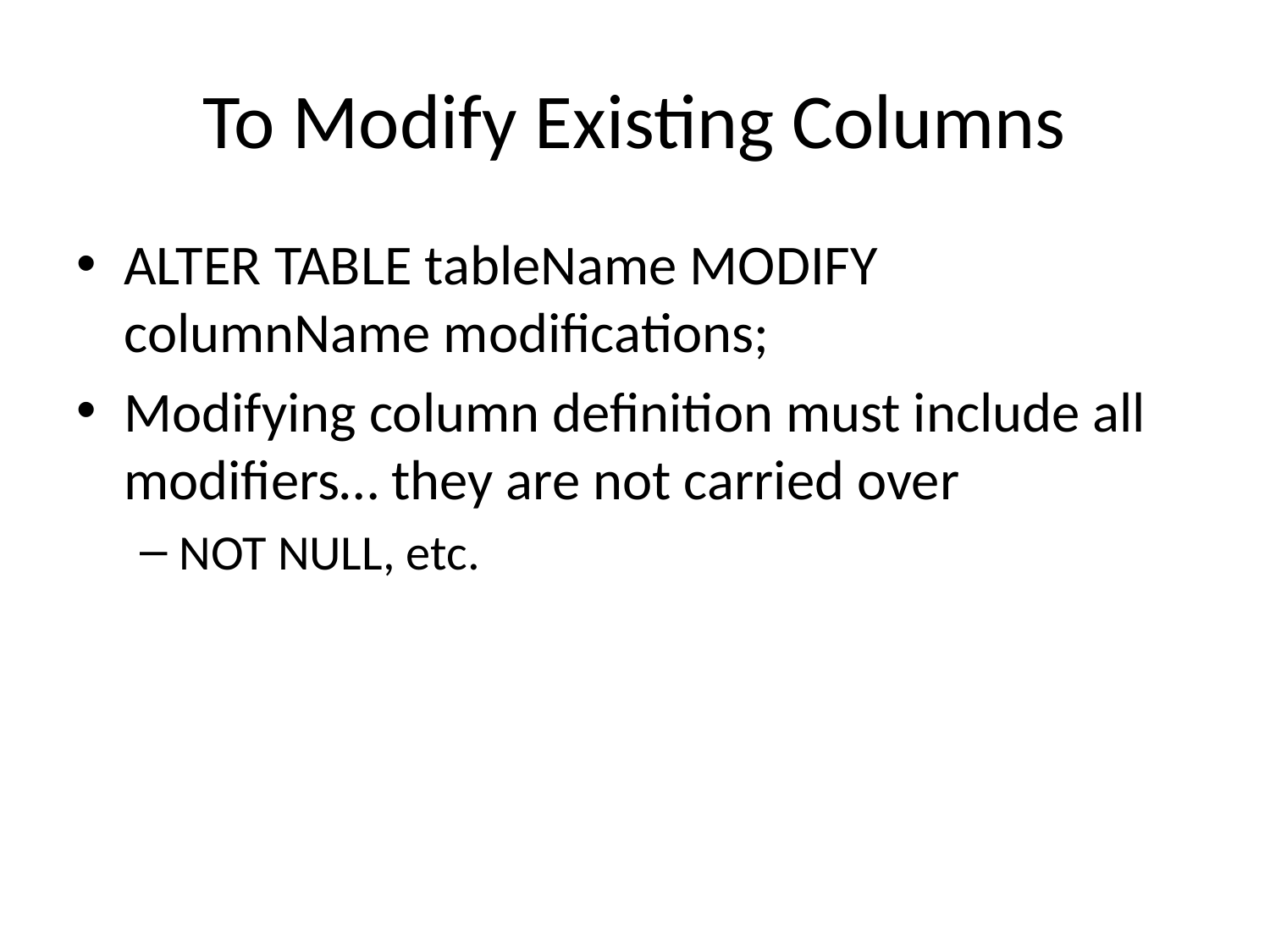

# To Modify Existing Columns
ALTER TABLE tableName MODIFY columnName modifications;
Modifying column definition must include all modifiers… they are not carried over
NOT NULL, etc.